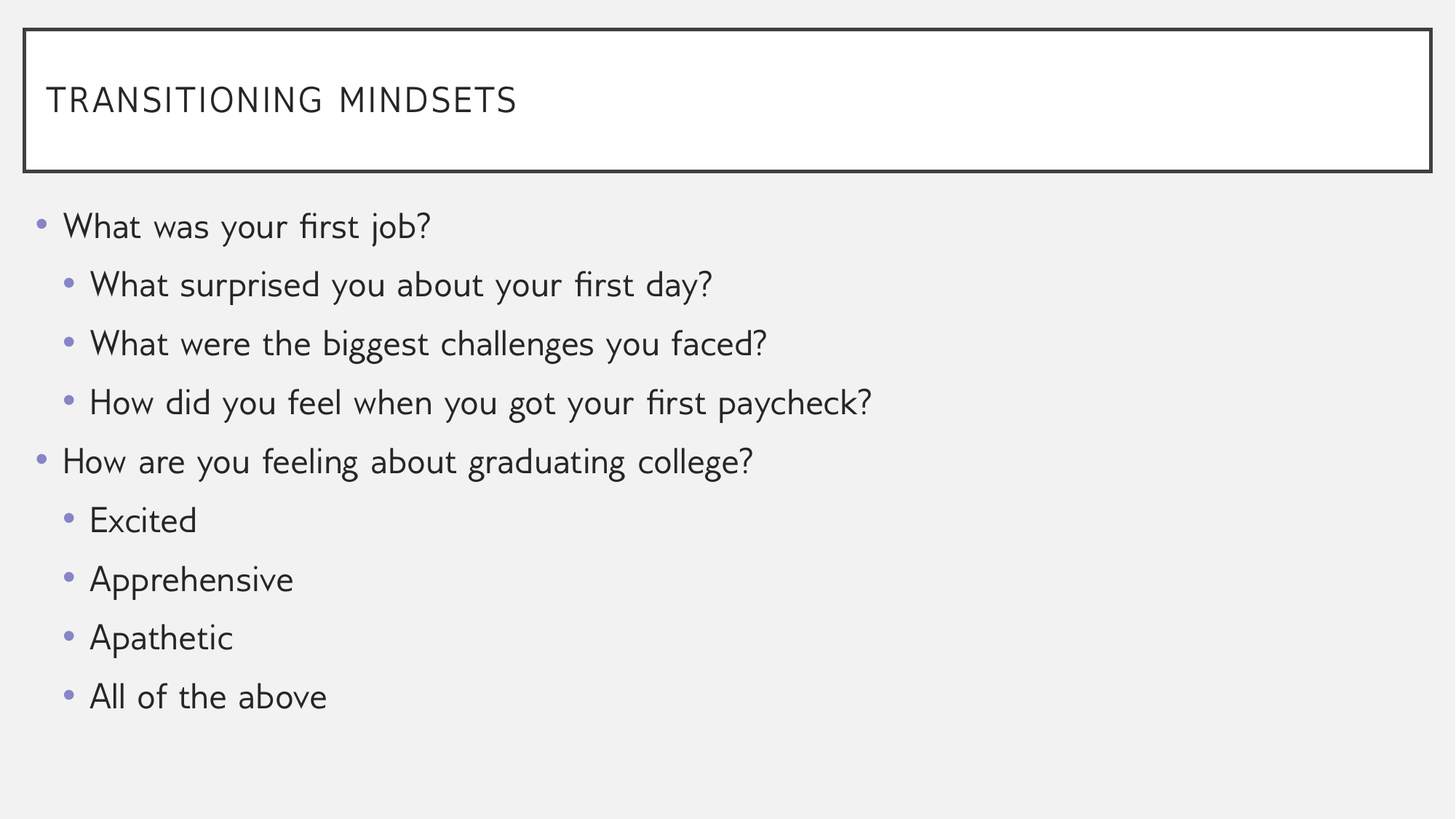

# Transitioning Mindsets
What was your first job?
What surprised you about your first day?
What were the biggest challenges you faced?
How did you feel when you got your first paycheck?
How are you feeling about graduating college?
Excited
Apprehensive
Apathetic
All of the above